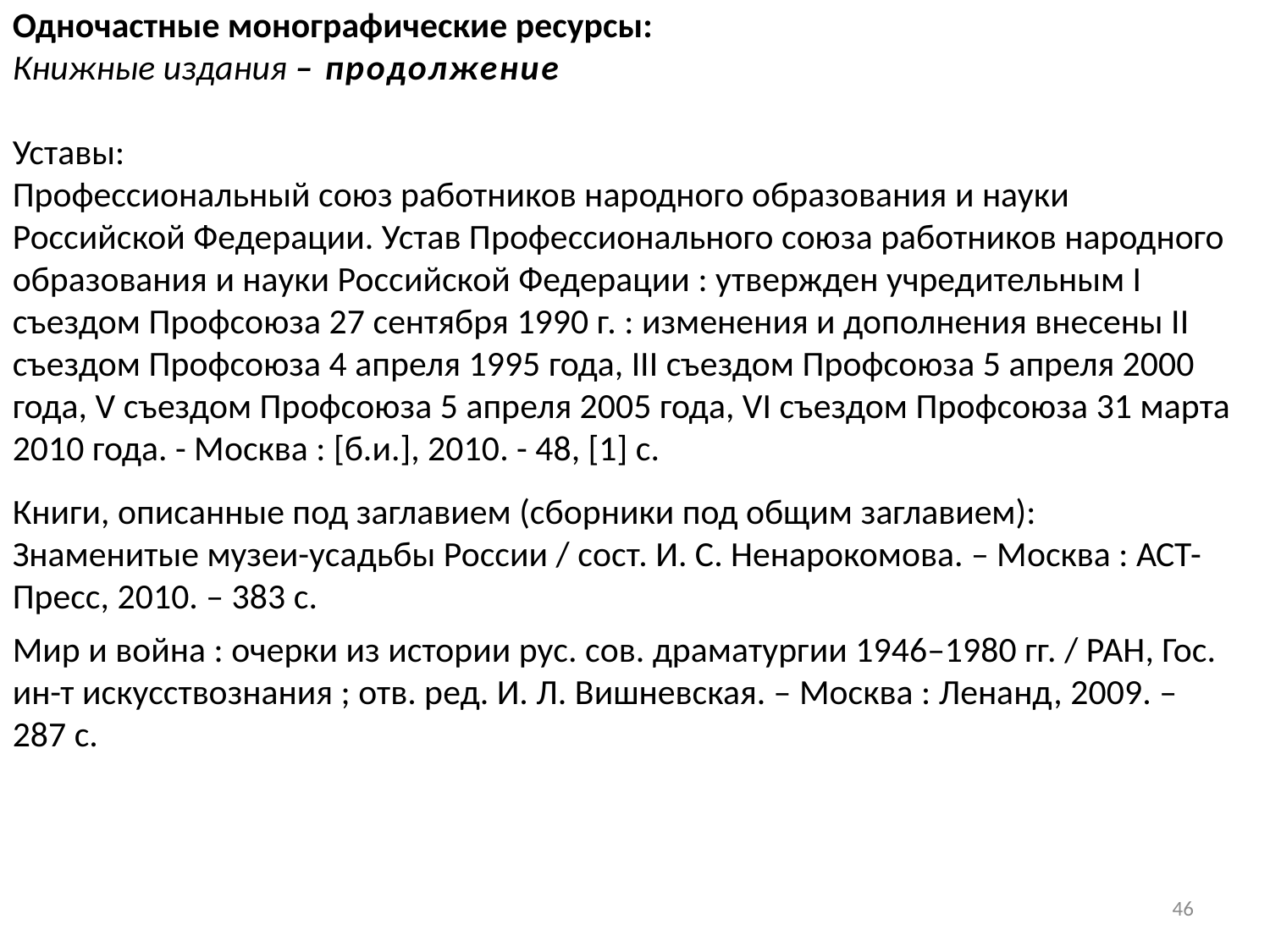

Одночастные монографические ресурсы:
Книжные издания – продолжение

Уставы:
Профессиональный союз работников народного образования и науки Российской Федерации. Устав Профессионального союза работников народного образования и науки Российской Федерации : утвержден учредительным I съездом Профсоюза 27 сентября 1990 г. : изменения и дополнения внесены II съездом Профсоюза 4 апреля 1995 года, III съездом Профсоюза 5 апреля 2000 года, V съездом Профсоюза 5 апреля 2005 года, VI съездом Профсоюза 31 марта 2010 года. - Москва : [б.и.], 2010. - 48, [1] с.
Книги, описанные под заглавием (сборники под общим заглавием):
Знаменитые музеи-усадьбы России / сост. И. С. Ненарокомова. – Москва : АСТ-
Пресс, 2010. – 383 с.
Мир и война : очерки из истории рус. сов. драматургии 1946–1980 гг. / РАН, Гос.
ин-т искусствознания ; отв. ред. И. Л. Вишневская. – Москва : Ленанд, 2009. –
287 с.
46